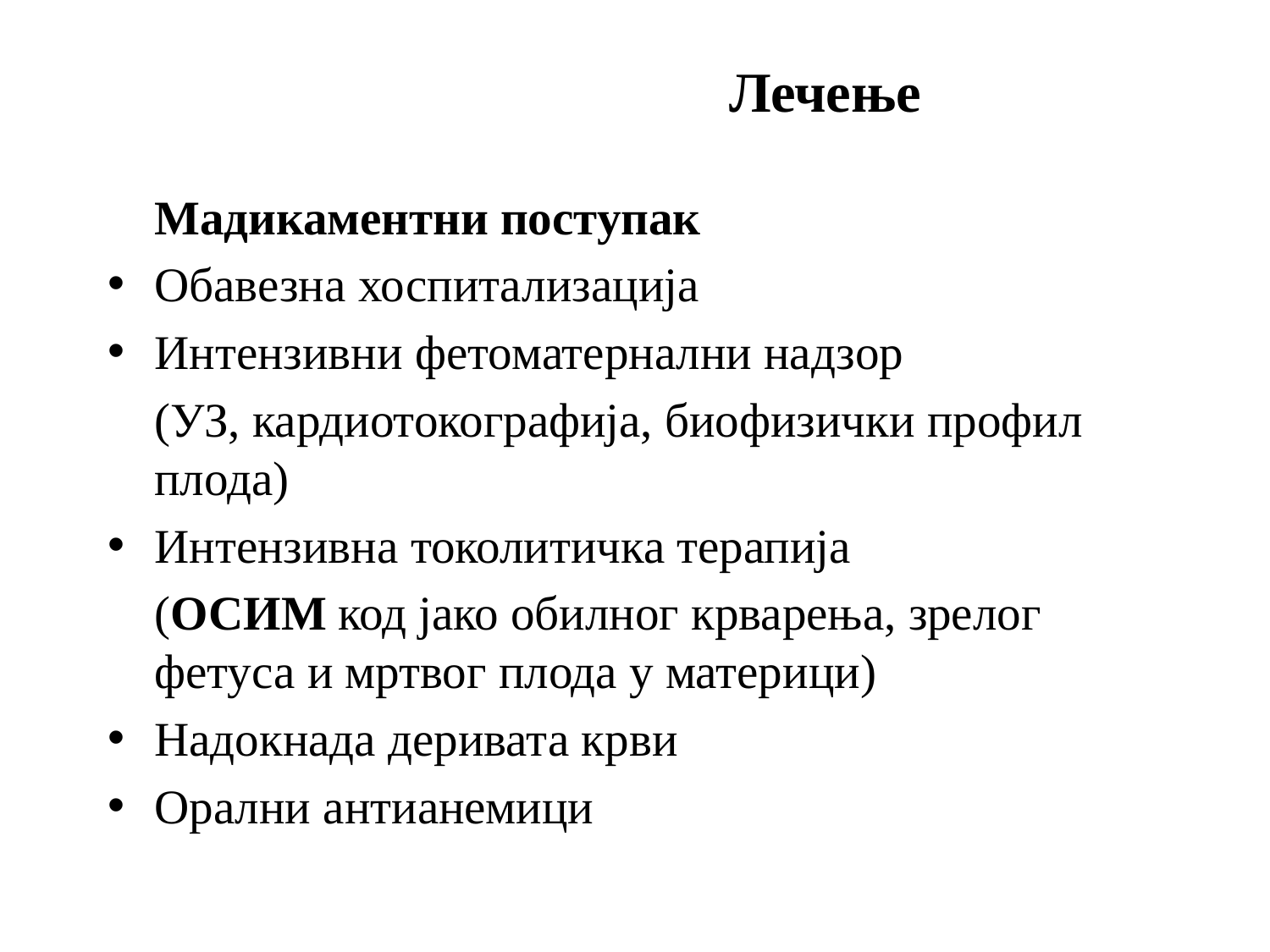

# Лечење
		Мадикаментни поступак
Обавезна хоспитализација
Интензивни фетоматернални надзор
	(УЗ, кардиотокографија, биофизички профил плода)
Интензивна токолитичка терапија
	(ОСИМ код јако обилног крварења, зрелог фетуса и мртвог плода у материци)
Надокнада деривата крви
Орални антианемици